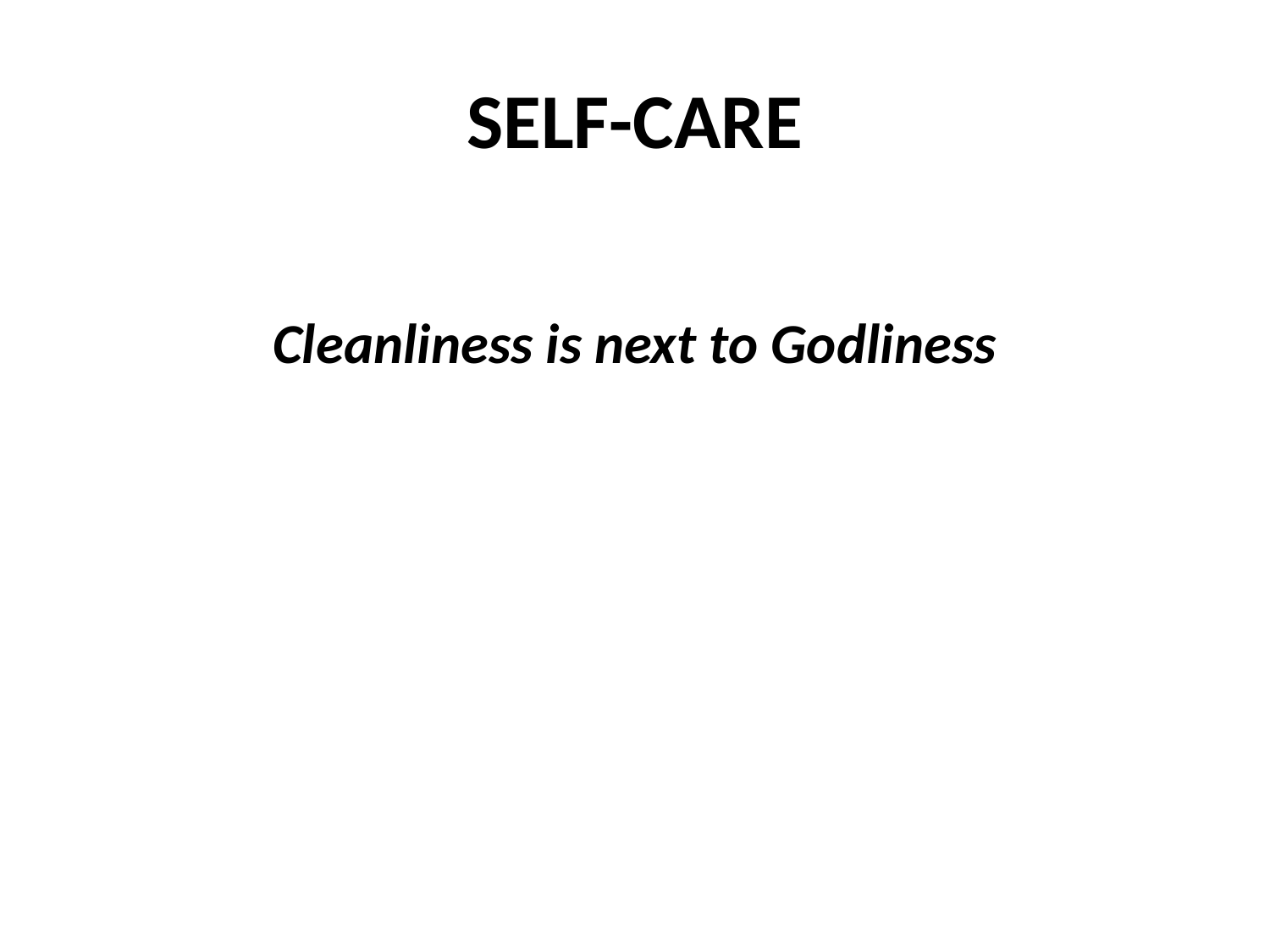

# SELF-CARE

Cleanliness is next to Godliness